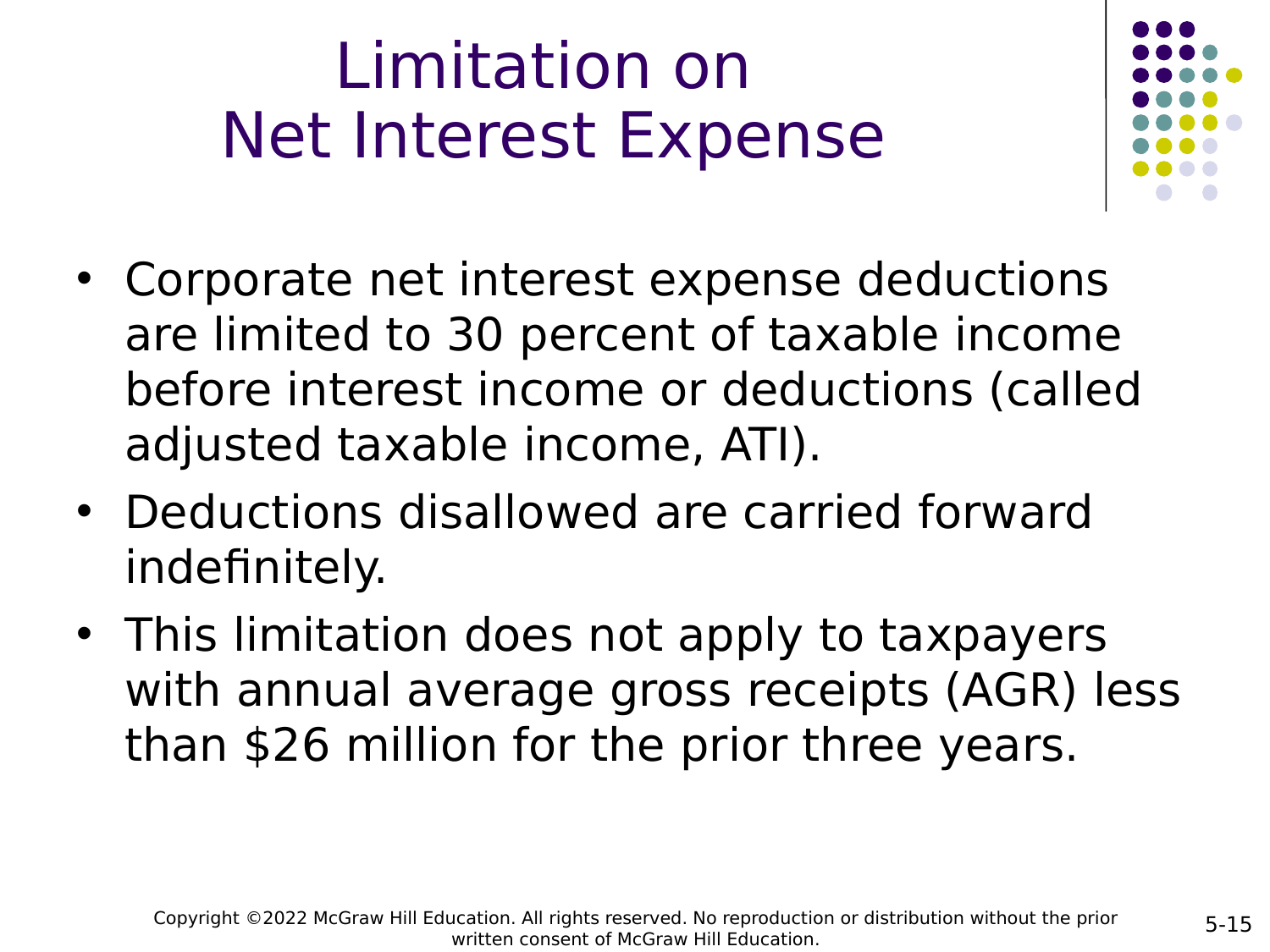

# Limitation on Net Interest Expense
Corporate net interest expense deductions are limited to 30 percent of taxable income before interest income or deductions (called adjusted taxable income, ATI).
Deductions disallowed are carried forward indefinitely.
This limitation does not apply to taxpayers with annual average gross receipts (AGR) less than $26 million for the prior three years.
5-15